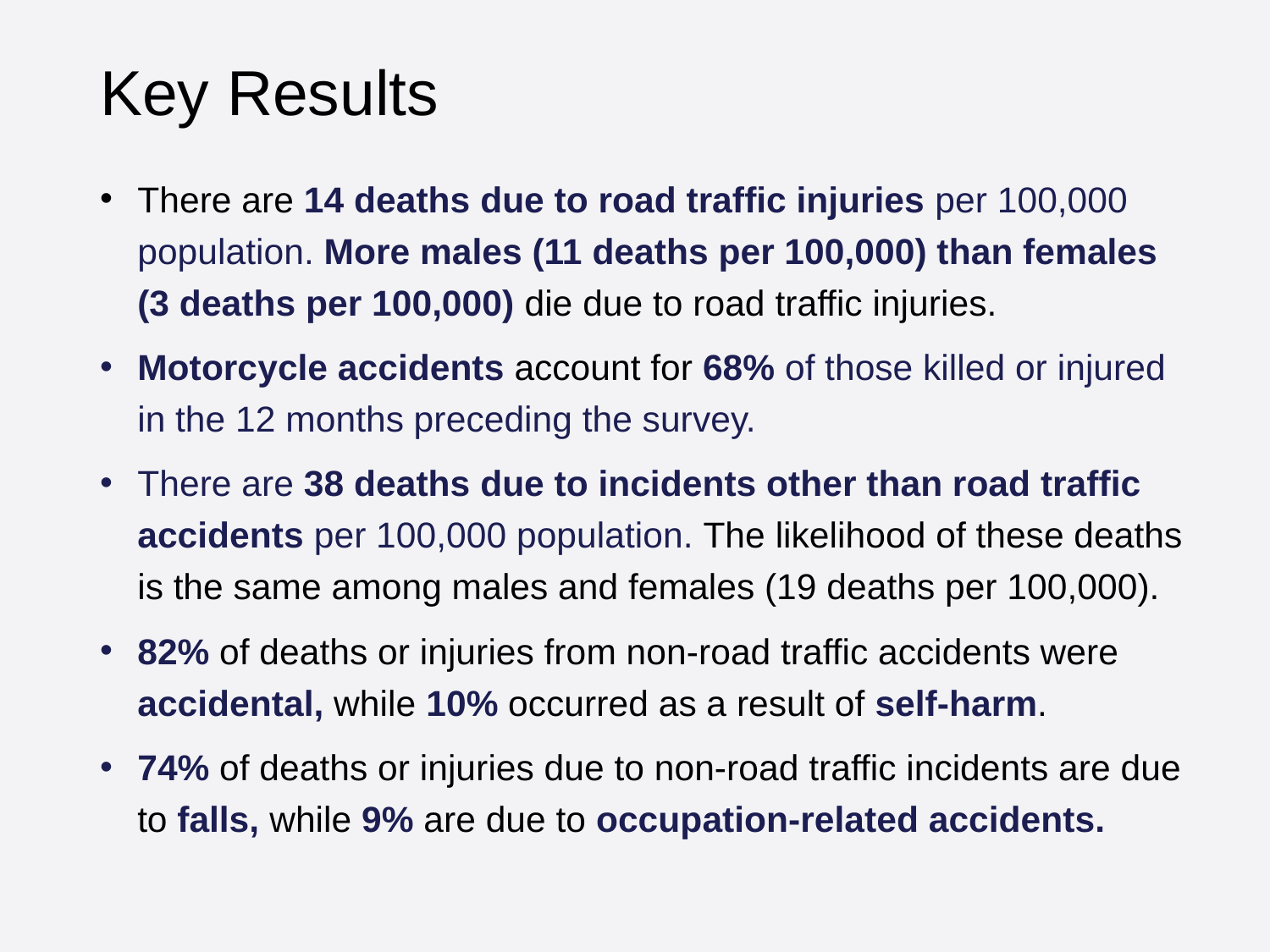

# Key Results
There are 14 deaths due to road traffic injuries per 100,000 population. More males (11 deaths per 100,000) than females (3 deaths per 100,000) die due to road traffic injuries.
Motorcycle accidents account for 68% of those killed or injured in the 12 months preceding the survey.
There are 38 deaths due to incidents other than road traffic accidents per 100,000 population. The likelihood of these deaths is the same among males and females (19 deaths per 100,000).
82% of deaths or injuries from non-road traffic accidents were accidental, while 10% occurred as a result of self-harm.
74% of deaths or injuries due to non-road traffic incidents are due to falls, while 9% are due to occupation-related accidents.